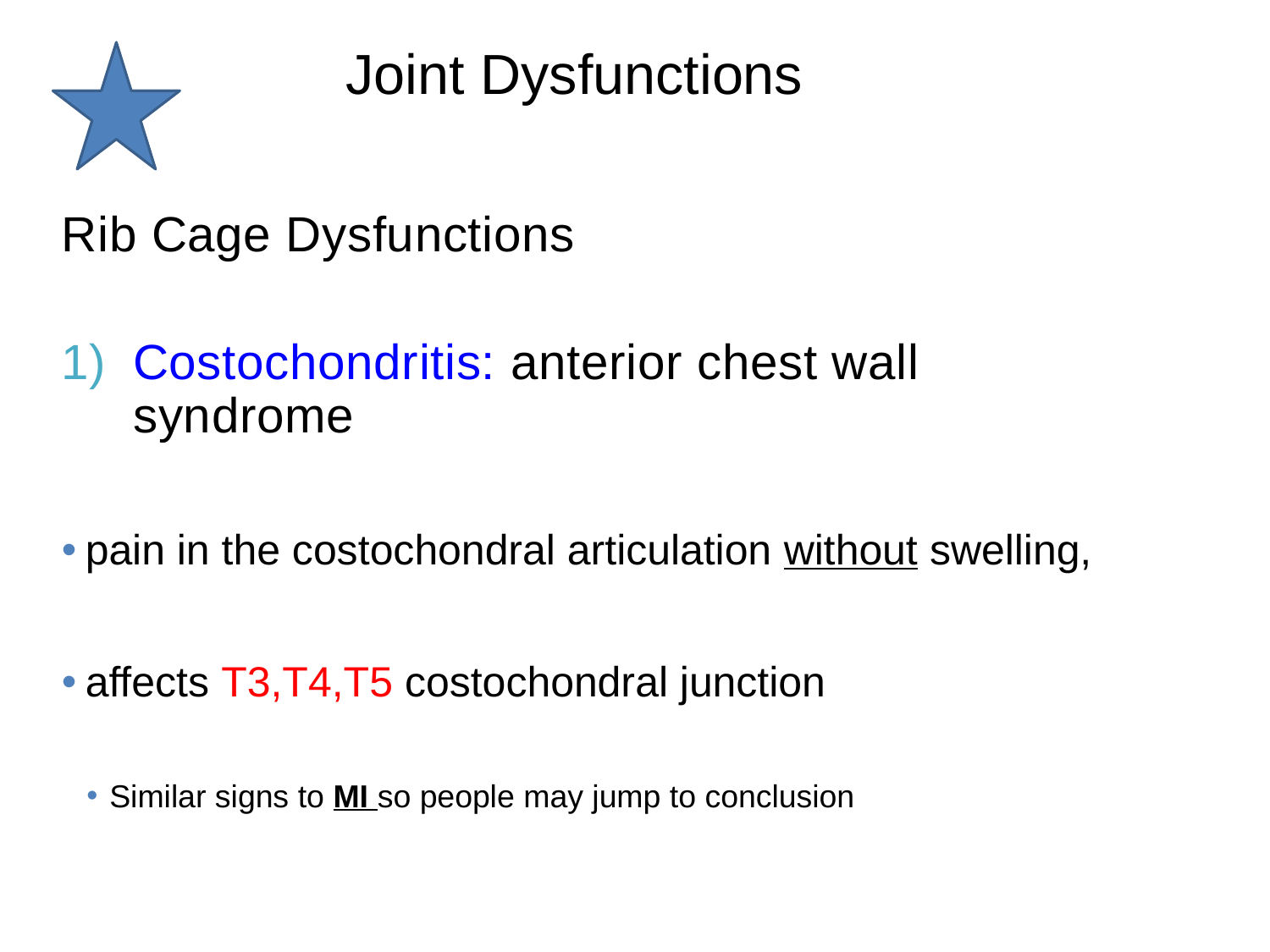

# Joint Dysfunctions

Rib Cage Dysfunctions
Costochondritis: anterior chest wall syndrome

pain in the costochondral articulation without swelling,

affects T3,T4,T5 costochondral junction

Similar signs to MI so people may jump to conclusion